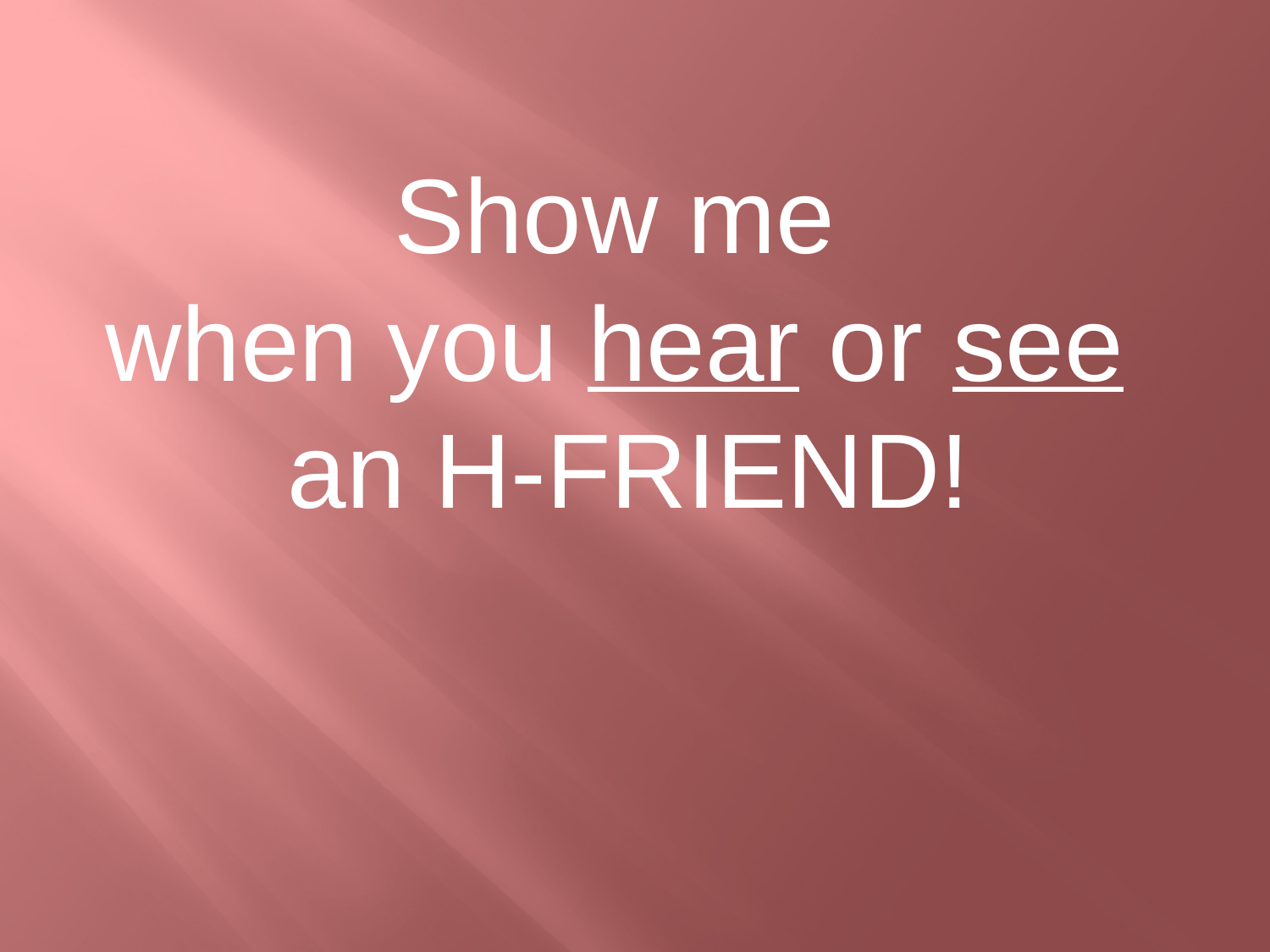

Show me
when you hear or see
an H-FRIEND!